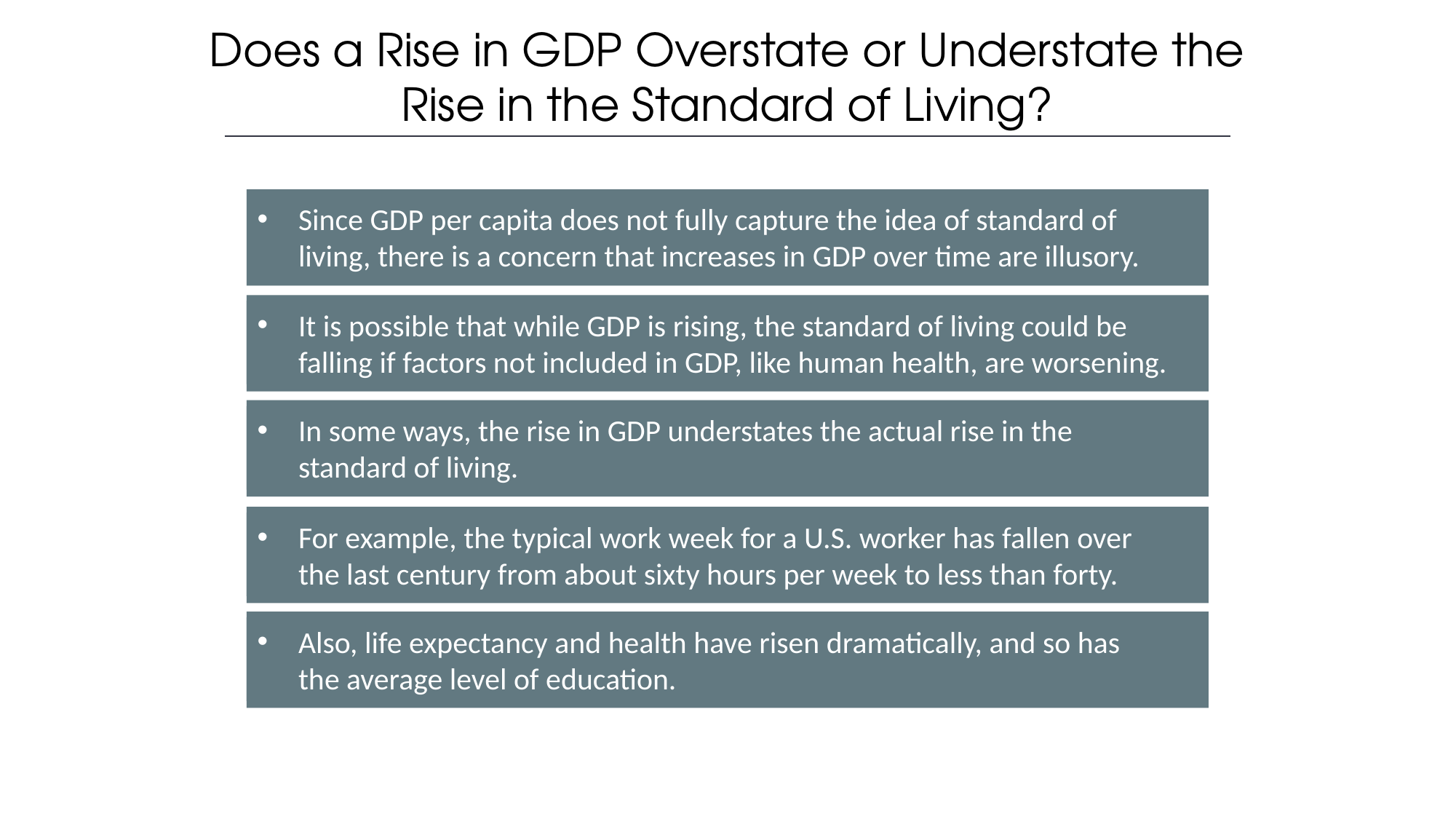

Does a Rise in GDP Overstate or Understate the Rise in the Standard of Living?
HAWKES LEARNING

Since GDP per capita does not fully capture the idea of standard of living, there is a concern that increases in GDP over time are illusory.

It is possible that while GDP is rising, the standard of living could be falling if factors not included in GDP, like human health, are worsening.

In some ways, the rise in GDP understates the actual rise in the standard of living.

For example, the typical work week for a U.S. worker has fallen over the last century from about sixty hours per week to less than forty.

Also, life expectancy and health have risen dramatically, and so has the average level of education.